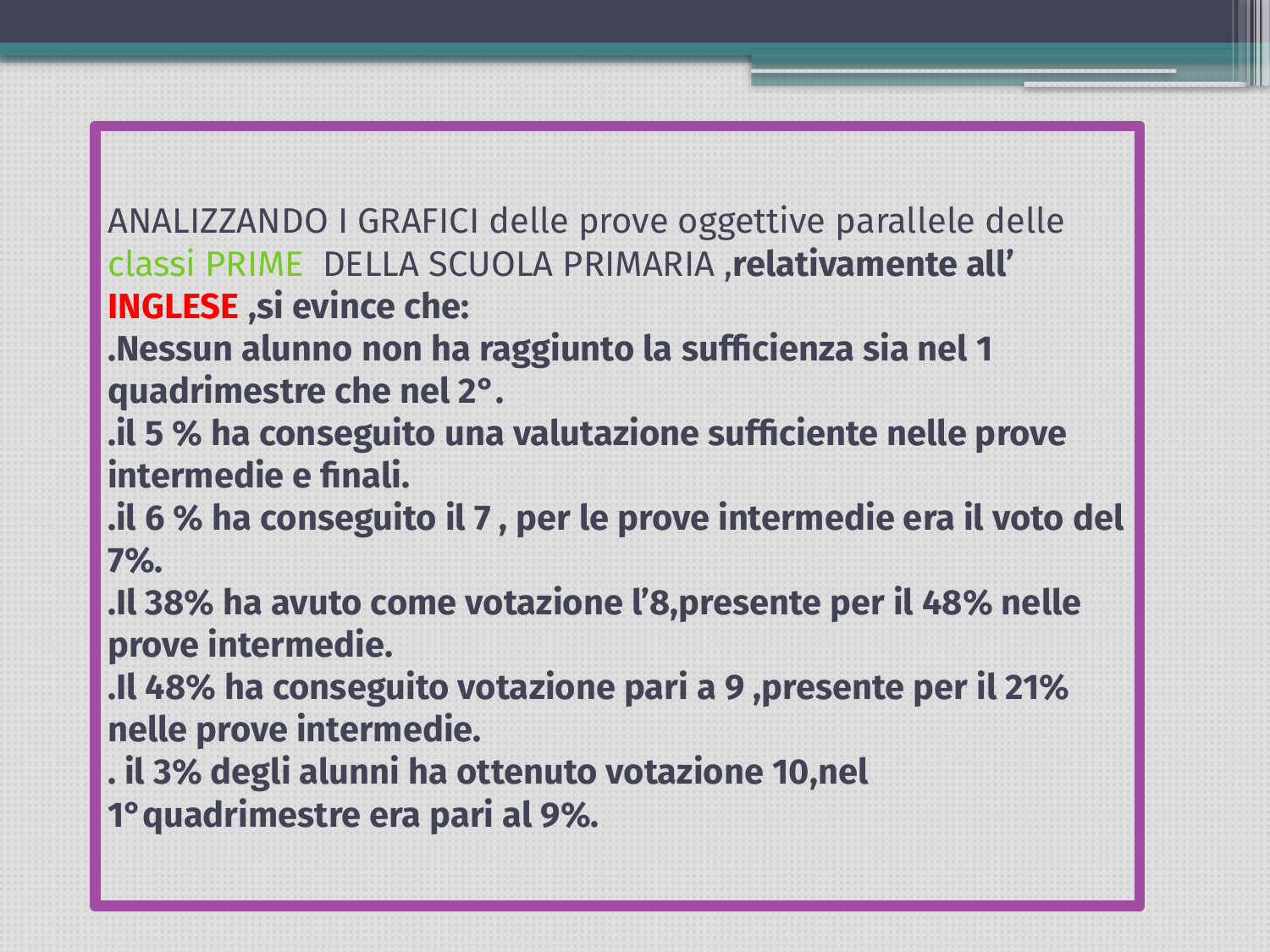

# ANALIZZANDO I GRAFICI delle prove oggettive parallele delle classi PRIME  DELLA SCUOLA PRIMARIA ,relativamente all’ INGLESE ,si evince che: .Nessun alunno non ha raggiunto la sufficienza sia nel 1 quadrimestre che nel 2°. .il 5 % ha conseguito una valutazione sufficiente nelle prove intermedie e finali. .il 6 % ha conseguito il 7 , per le prove intermedie era il voto del 7%. .Il 38% ha avuto come votazione l’8,presente per il 48% nelle prove intermedie. .Il 48% ha conseguito votazione pari a 9 ,presente per il 21% nelle prove intermedie. . il 3% degli alunni ha ottenuto votazione 10,nel 1°quadrimestre era pari al 9%.